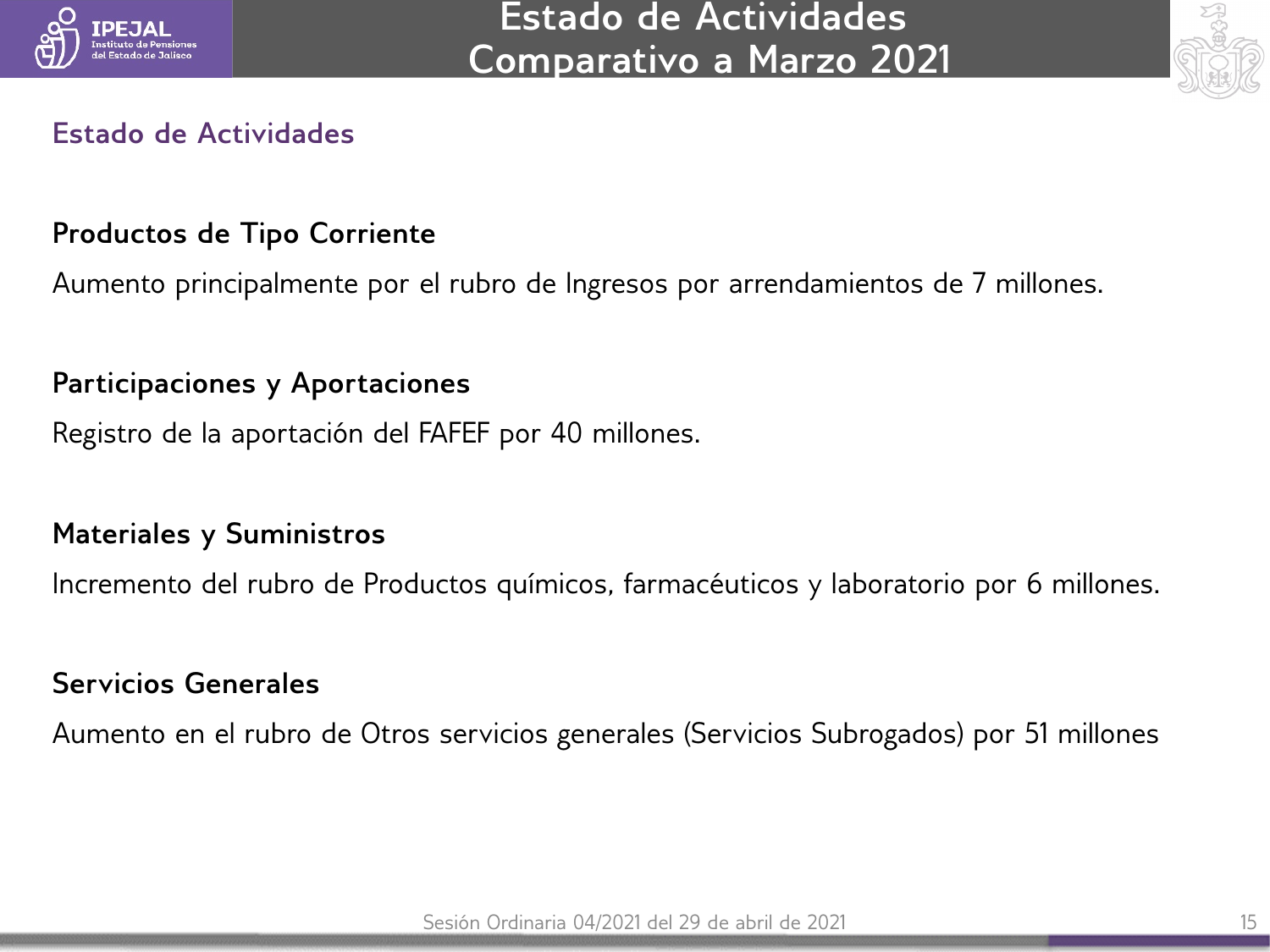

# Estado de Actividades Comparativo a Marzo 2021
Estado de Actividades

Productos de Tipo Corriente
Aumento principalmente por el rubro de Ingresos por arrendamientos de 7 millones.

Participaciones y Aportaciones
Registro de la aportación del FAFEF por 40 millones.

Materiales y Suministros
Incremento del rubro de Productos químicos, farmacéuticos y laboratorio por 6 millones.

Servicios Generales
Aumento en el rubro de Otros servicios generales (Servicios Subrogados) por 51 millones

Sesión Ordinaria 04/2021 del 29 de abril de 2021
15